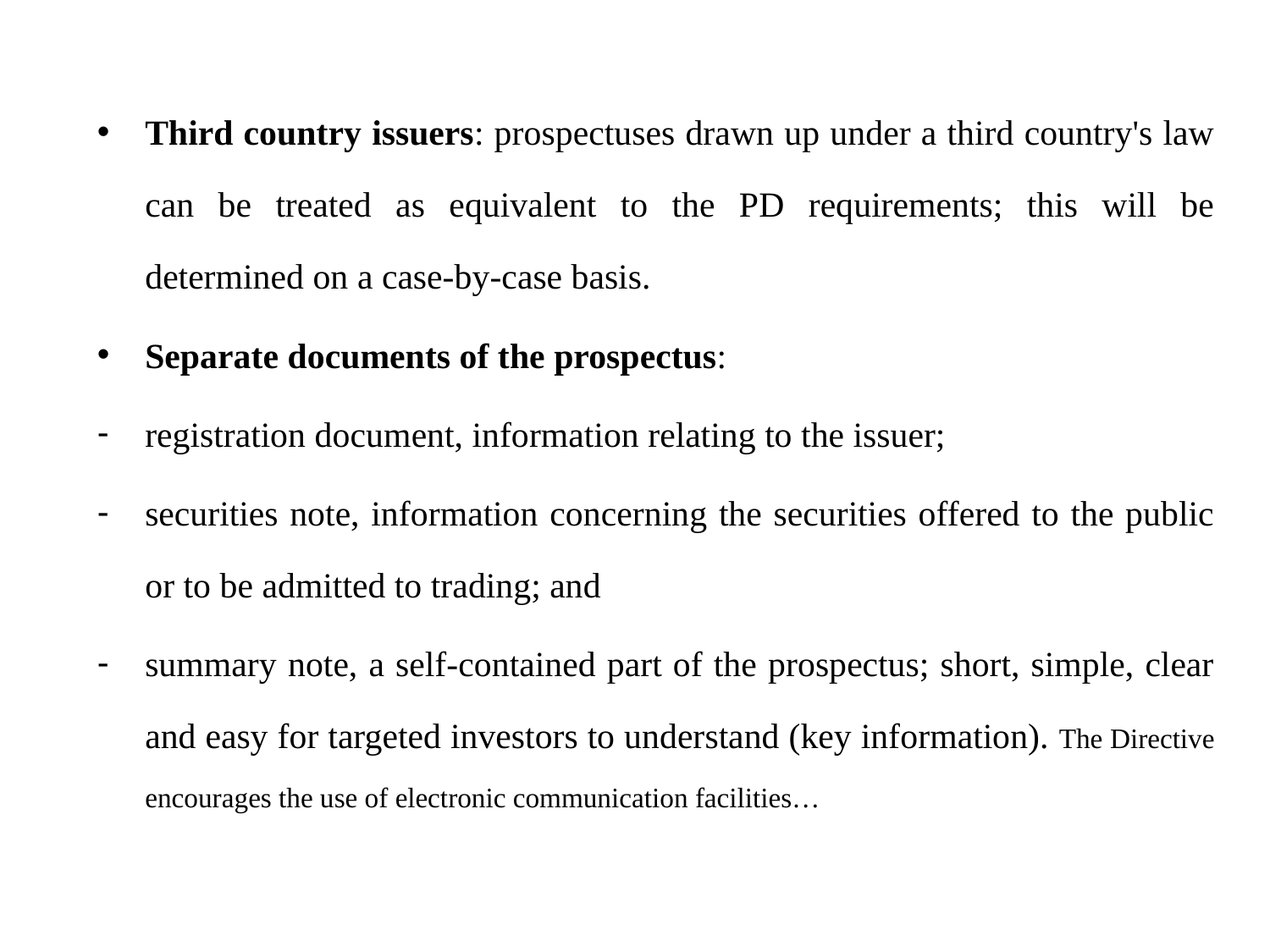

#
Third country issuers: prospectuses drawn up under a third country's law can be treated as equivalent to the PD requirements; this will be determined on a case-by-case basis.
Separate documents of the prospectus:
registration document, information relating to the issuer;
securities note, information concerning the securities offered to the public or to be admitted to trading; and
summary note, a self-contained part of the prospectus; short, simple, clear and easy for targeted investors to understand (key information). The Directive encourages the use of electronic communication facilities…